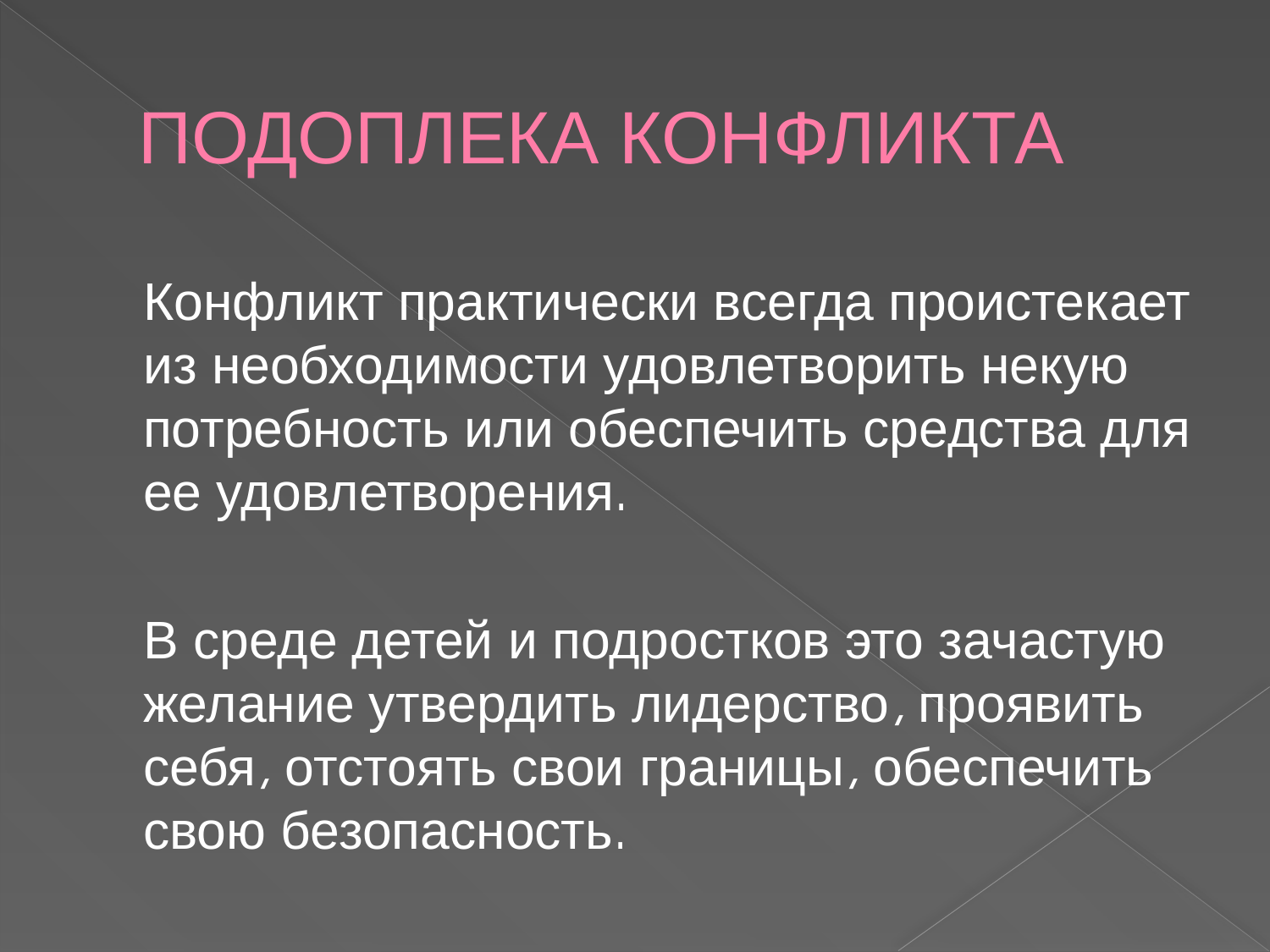

# ПОДОПЛЕКА КОНФЛИКТА
Конфликт практически всегда проистекает из необходимости удовлетворить некую потребность или обеспечить средства для ее удовлетворения.

В среде детей и подростков это зачастую желание утвердить лидерство, проявить себя, отстоять свои границы, обеспечить свою безопасность.